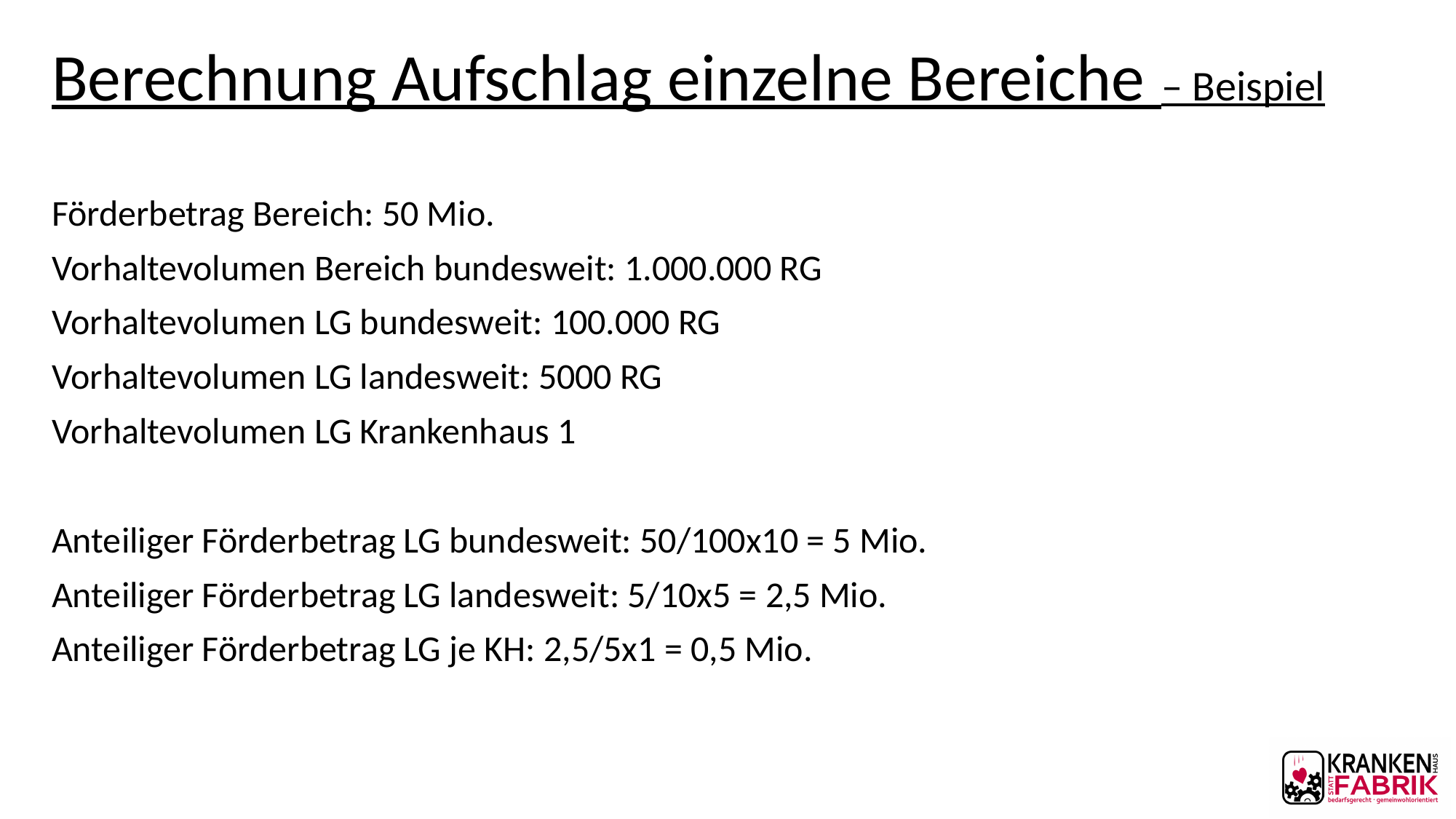

# Berechnung Aufschlag einzelne Bereiche – Beispiel
Förderbetrag Bereich: 50 Mio.
Vorhaltevolumen Bereich bundesweit: 1.000.000 RG
Vorhaltevolumen LG bundesweit: 100.000 RG
Vorhaltevolumen LG landesweit: 5000 RG
Vorhaltevolumen LG Krankenhaus 1

Anteiliger Förderbetrag LG bundesweit: 50/100x10 = 5 Mio.
Anteiliger Förderbetrag LG landesweit: 5/10x5 = 2,5 Mio.
Anteiliger Förderbetrag LG je KH: 2,5/5x1 = 0,5 Mio.